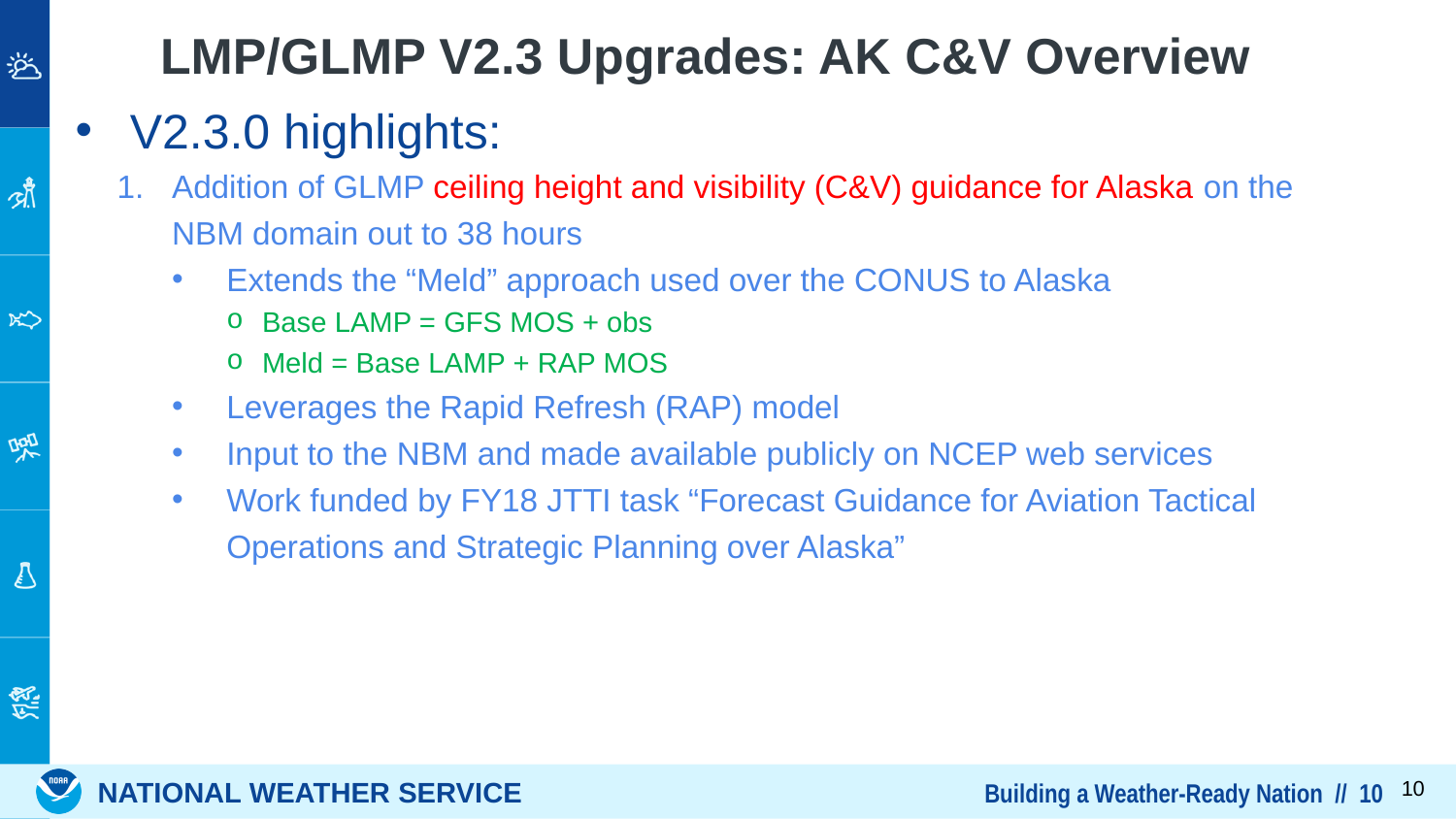

# LMP/GLMP V2.3 Upgrades: AK C&V Overview
V2.3.0 highlights:
Addition of GLMP ceiling height and visibility (C&V) guidance for Alaska on the NBM domain out to 38 hours
Extends the “Meld” approach used over the CONUS to Alaska
Base LAMP = GFS MOS + obs
Meld = Base LAMP + RAP MOS
Leverages the Rapid Refresh (RAP) model
Input to the NBM and made available publicly on NCEP web services
Work funded by FY18 JTTI task “Forecast Guidance for Aviation Tactical Operations and Strategic Planning over Alaska”

10